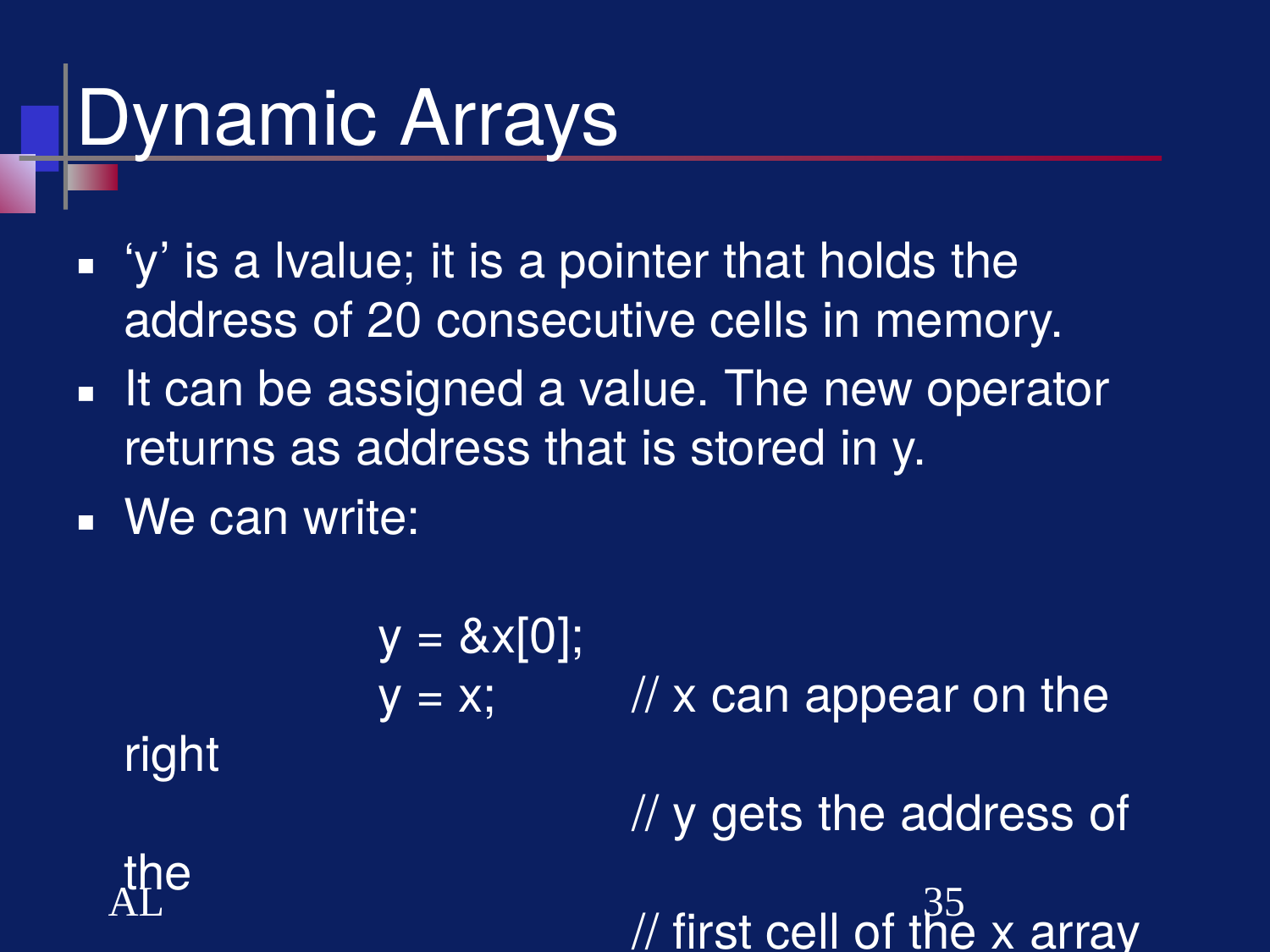

# Dynamic Arrays
‘y’ is a lvalue; it is a pointer that holds the address of 20 consecutive cells in memory.
It can be assigned a value. The new operator returns as address that is stored in y.
We can write:
		y = &x[0];
		y = x;		// x can appear on the right
				// y gets the address of the
				// first cell of the x array

AL
35